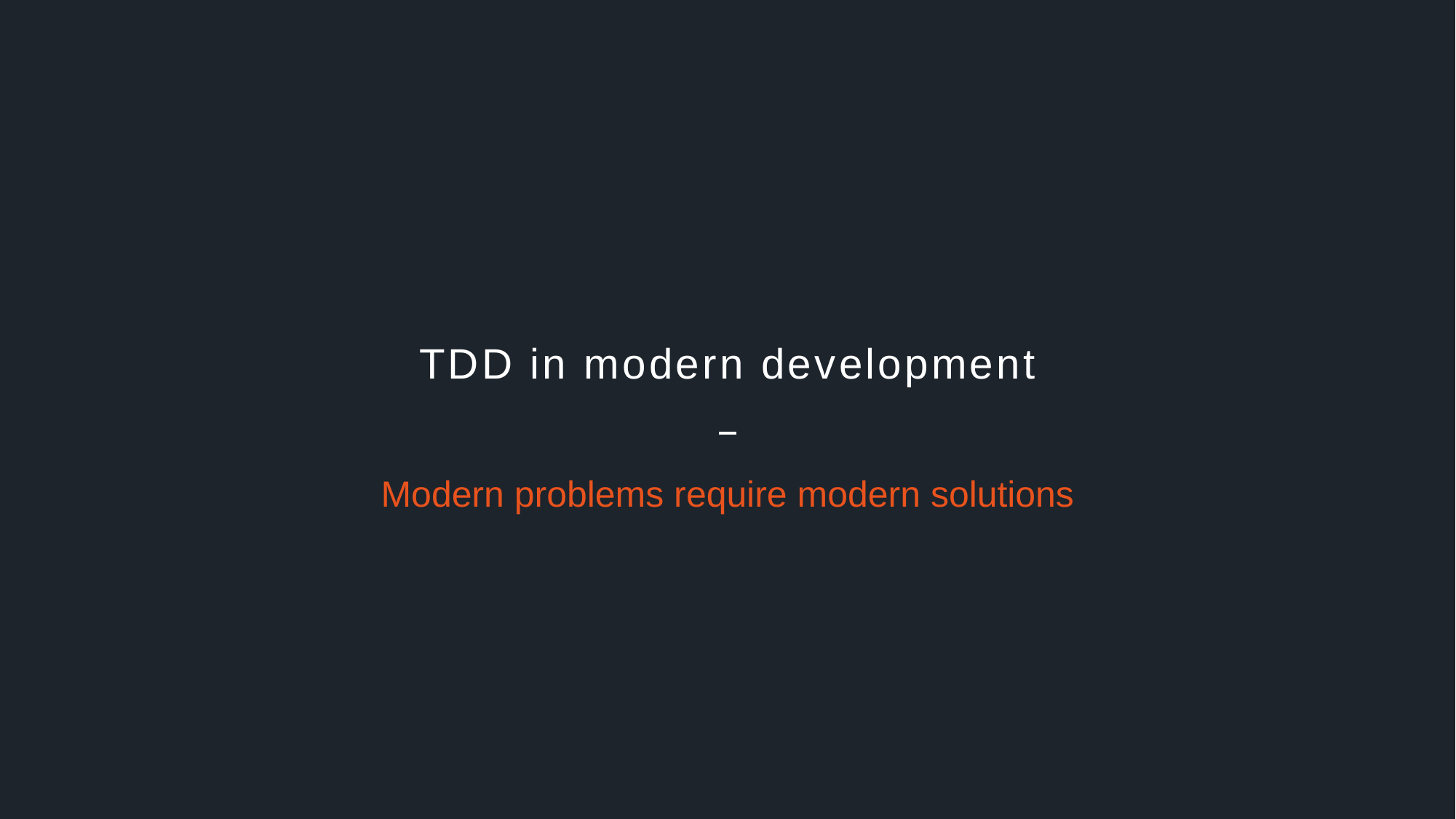

# TDD in modern development
Modern problems require modern solutions